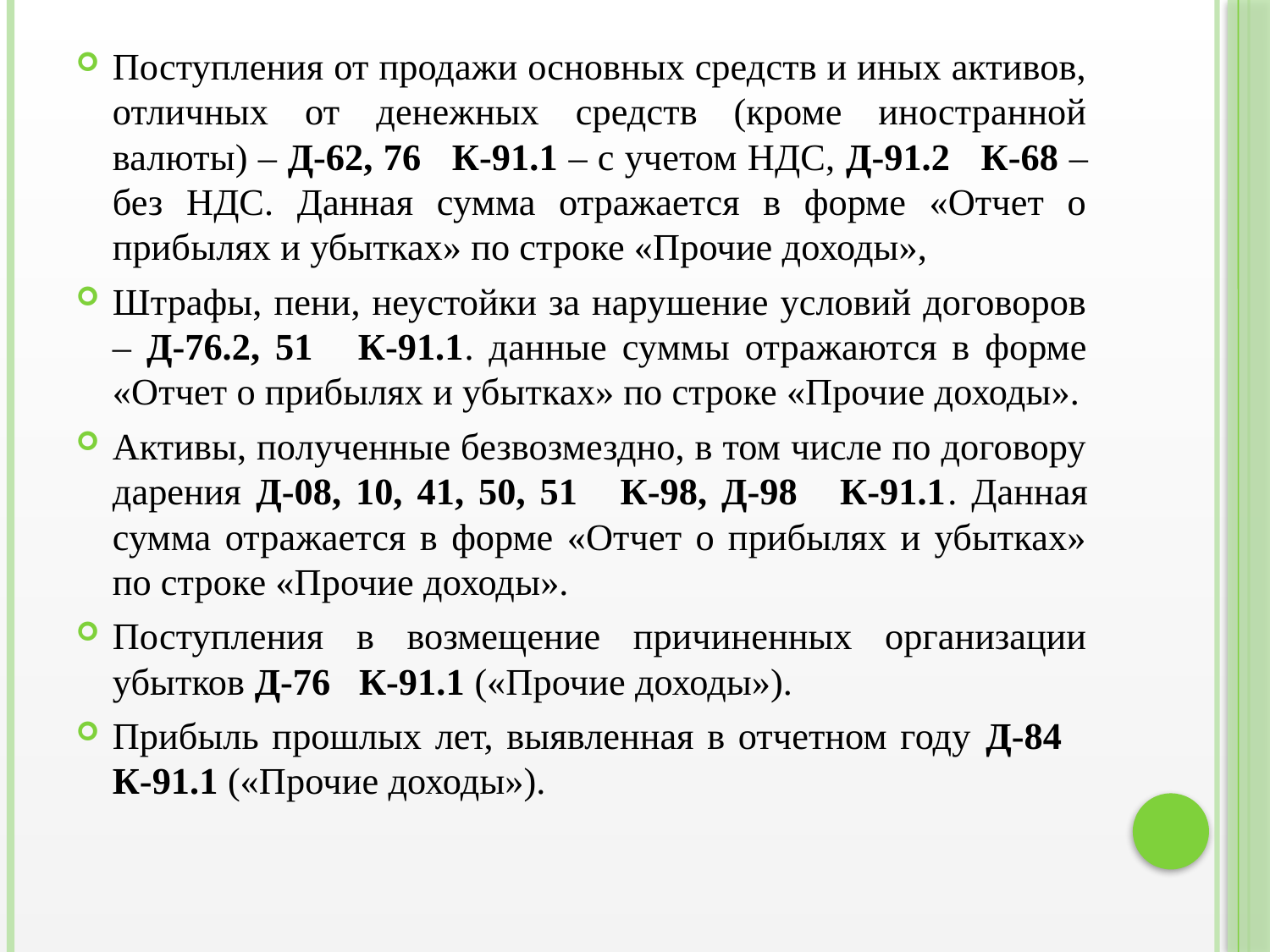

Поступления от продажи основных средств и иных активов, отличных от денежных средств (кроме иностранной валюты) – Д-62, 76   К-91.1 – с учетом НДС, Д-91.2   К-68 – без НДС. Данная сумма отражается в форме «Отчет о прибылях и убытках» по строке «Прочие доходы»,
Штрафы, пени, неустойки за нарушение условий договоров – Д-76.2, 51   К-91.1. данные суммы отражаются в форме «Отчет о прибылях и убытках» по строке «Прочие доходы».
Активы, полученные безвозмездно, в том числе по договору дарения Д-08, 10, 41, 50, 51   К-98, Д-98   К-91.1. Данная сумма отражается в форме «Отчет о прибылях и убытках» по строке «Прочие доходы».
Поступления в возмещение причиненных организации убытков Д-76   К-91.1 («Прочие доходы»).
Прибыль прошлых лет, выявленная в отчетном году Д-84   К-91.1 («Прочие доходы»).